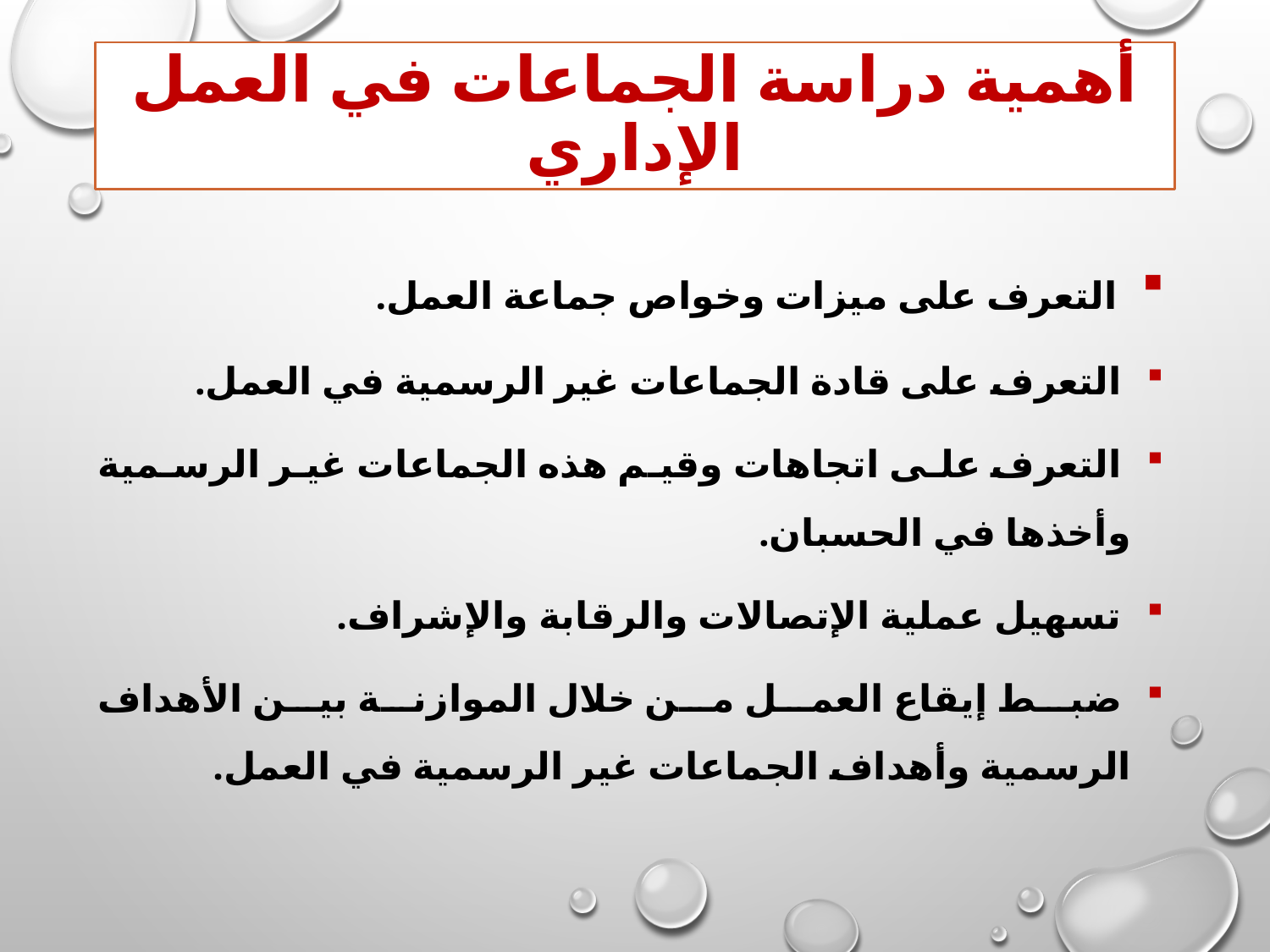

# أهمية دراسة الجماعات في العمل الإداري
 التعرف على ميزات وخواص جماعة العمل.
 التعرف على قادة الجماعات غير الرسمية في العمل.
 التعرف على اتجاهات وقيم هذه الجماعات غير الرسمية وأخذها في الحسبان.
 تسهيل عملية الإتصالات والرقابة والإشراف.
 ضبط إيقاع العمل من خلال الموازنة بين الأهداف الرسمية وأهداف الجماعات غير الرسمية في العمل.